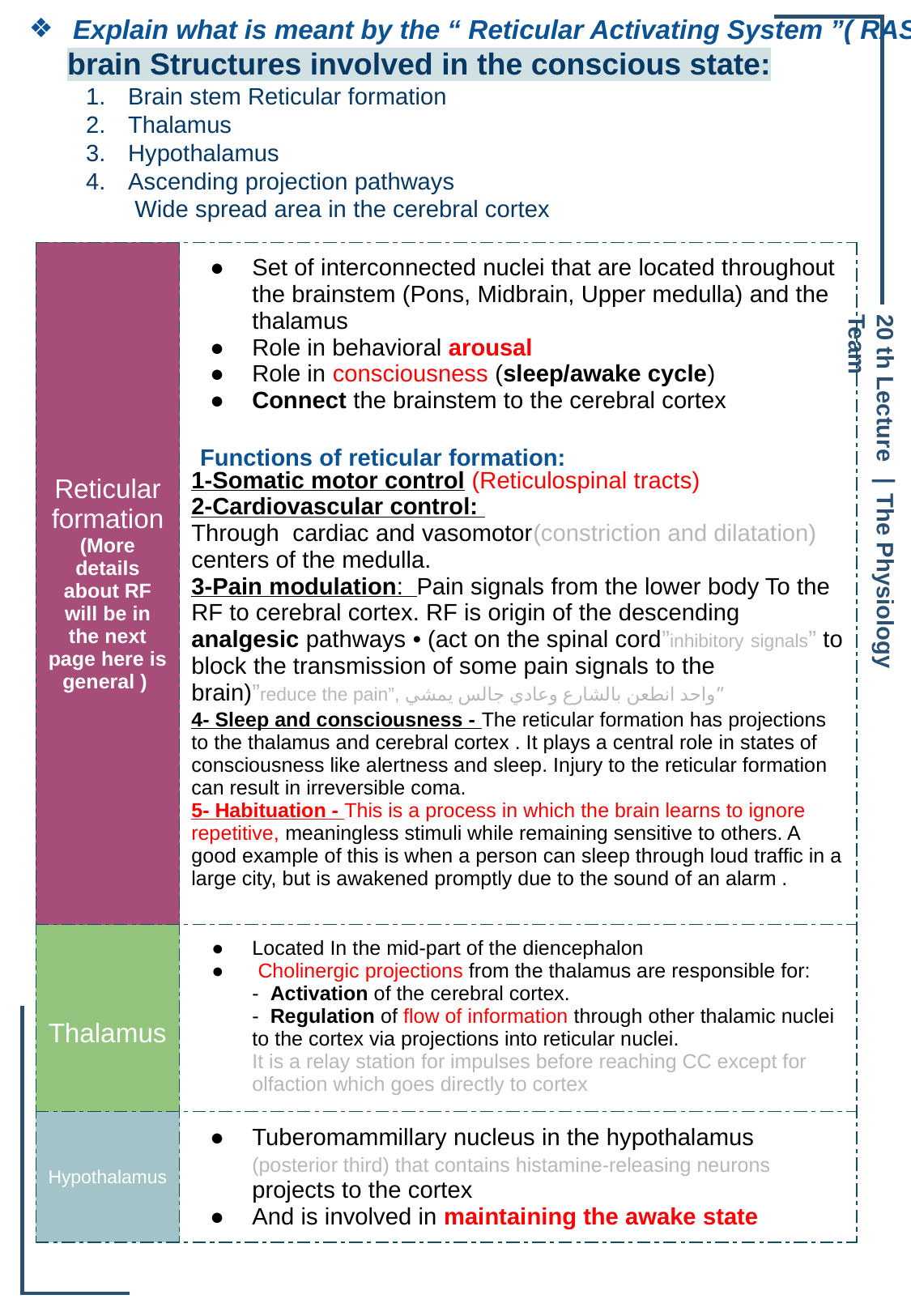

Explain what is meant by the “ Reticular Activating System ”( RAS)
brain Structures involved in the conscious state:
Brain stem Reticular formation
Thalamus
Hypothalamus
Ascending projection pathways
 Wide spread area in the cerebral cortex

| Reticular formation (More details about RF will be in the next page here is general ) | Set of interconnected nuclei that are located throughout the brainstem (Pons, Midbrain, Upper medulla) and the thalamus Role in behavioral arousal Role in consciousness (sleep/awake cycle) Connect the brainstem to the cerebral cortex 1-Somatic motor control (Reticulospinal tracts) 2-Cardiovascular control: Through cardiac and vasomotor(constriction and dilatation) centers of the medulla. 3-Pain modulation: Pain signals from the lower body To the RF to cerebral cortex. RF is origin of the descending analgesic pathways • (act on the spinal cord”inhibitory signals” to block the transmission of some pain signals to the brain)”reduce the pain”, واحد انطعن بالشارع وعادي جالس يمشي” 4- Sleep and consciousness - The reticular formation has projections to the thalamus and cerebral cortex . It plays a central role in states of consciousness like alertness and sleep. Injury to the reticular formation can result in irreversible coma. 5- Habituation - This is a process in which the brain learns to ignore repetitive, meaningless stimuli while remaining sensitive to others. A good example of this is when a person can sleep through loud traffic in a large city, but is awakened promptly due to the sound of an alarm . |
| --- | --- |
| Thalamus | Located In the mid-part of the diencephalon Cholinergic projections from the thalamus are responsible for: - Activation of the cerebral cortex. - Regulation of flow of information through other thalamic nuclei to the cortex via projections into reticular nuclei. It is a relay station for impulses before reaching CC except for olfaction which goes directly to cortex |
| Hypothalamus | Tuberomammillary nucleus in the hypothalamus (posterior third) that contains histamine-releasing neurons projects to the cortex And is involved in maintaining the awake state |
Functions of reticular formation:
20 th Lecture  ∣ The Physiology Team